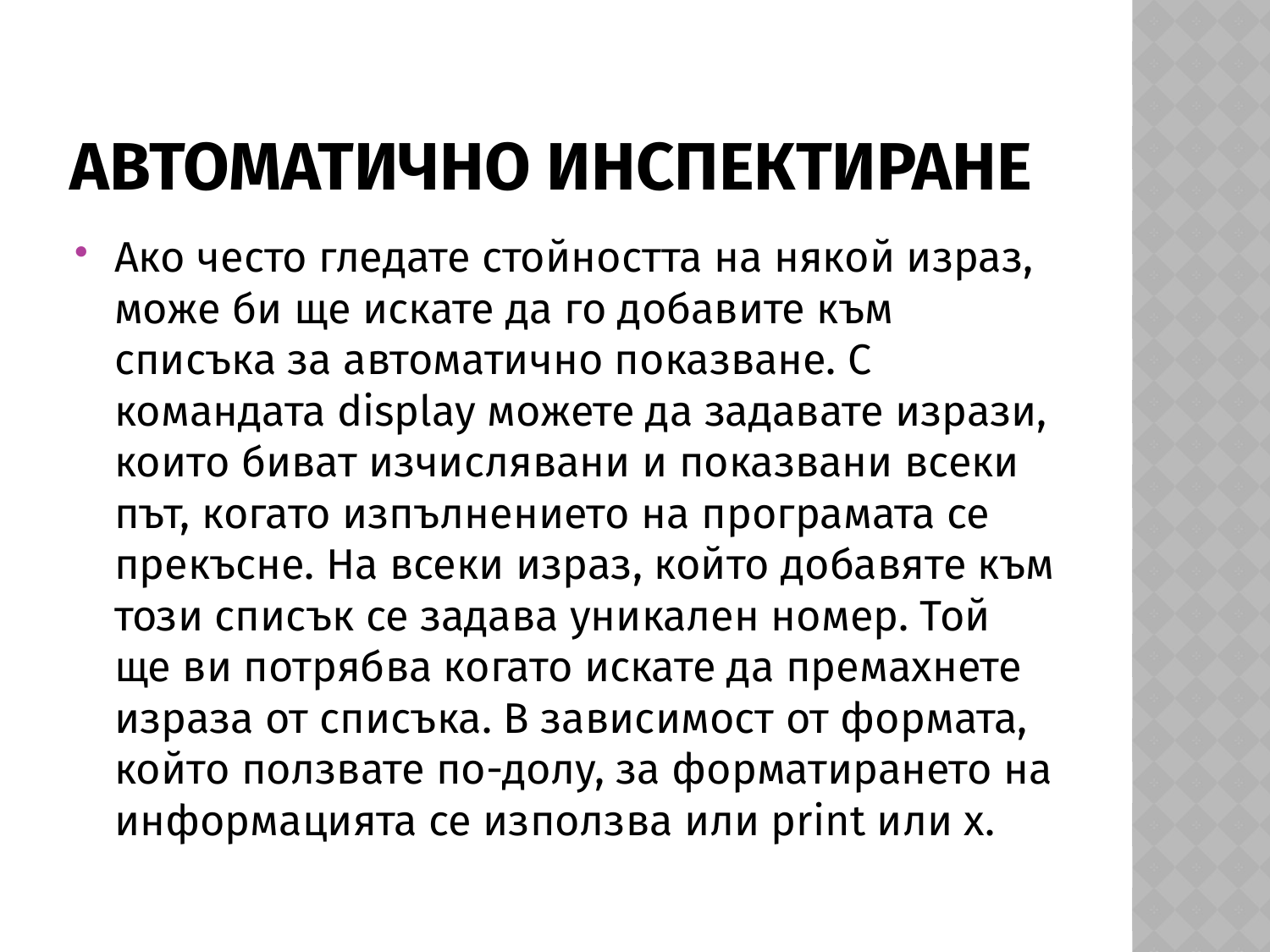

# Автоматично инспектиране
Ако често гледате стойността на някой израз, може би ще искате да го добавите към списъка за автоматично показване. С командата display можете да задавате изрази, които биват изчислявани и показвани всеки път, когато изпълнението на програмата се прекъсне. На всеки израз, който добавяте към този списък се задава уникален номер. Той ще ви потрябва когато искате да премахнете израза от списъка. В зависимост от формата, който ползвате по-долу, за форматирането на информацията се използва или print или x.